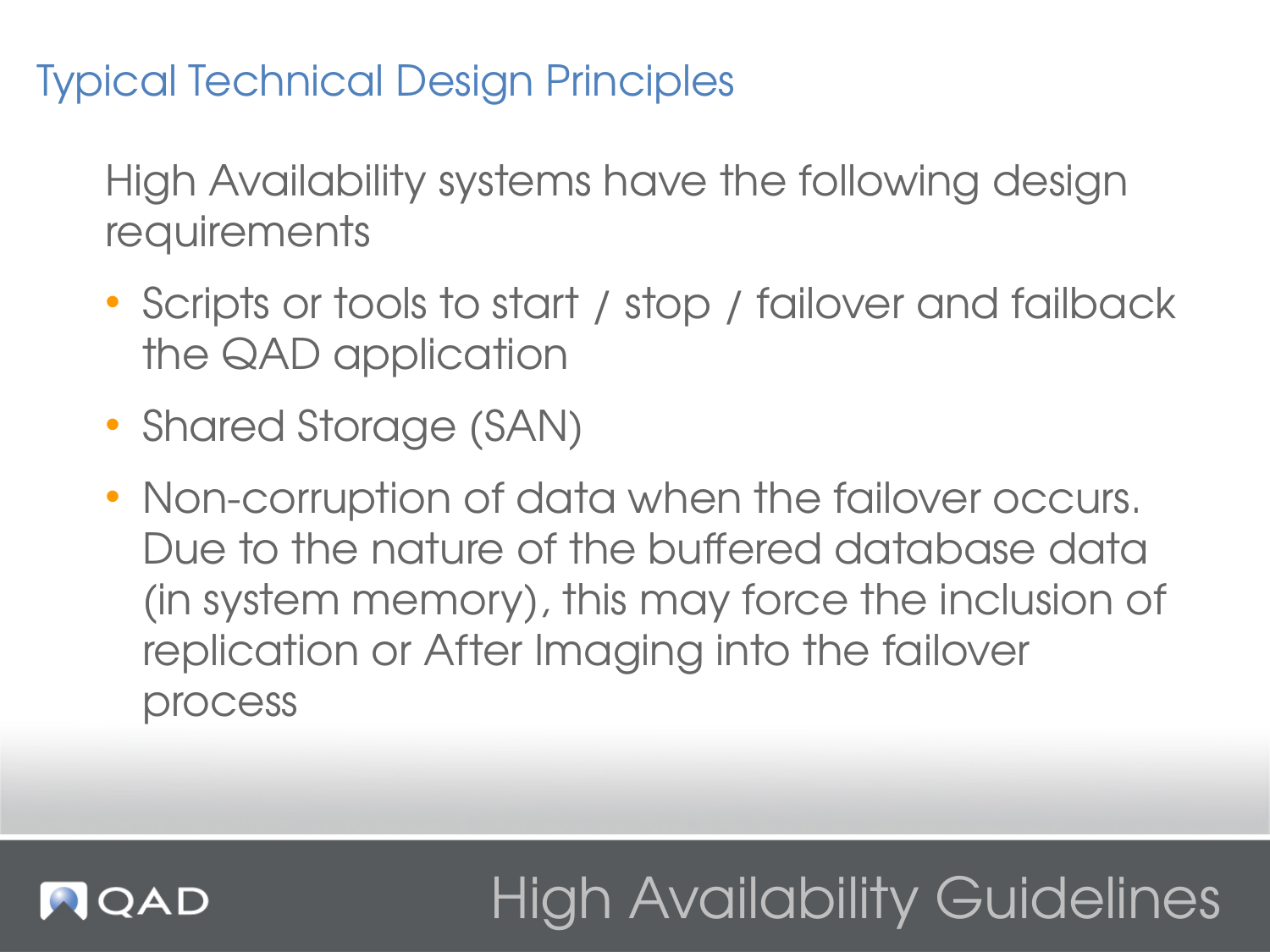

Typical Technical Design Principles
High Availability systems have the following design requirements
Scripts or tools to start / stop / failover and failback the QAD application
Shared Storage (SAN)
Non-corruption of data when the failover occurs.  Due to the nature of the buffered database data (in system memory), this may force the inclusion of replication or After Imaging into the failover process

# High Availability Guidelines